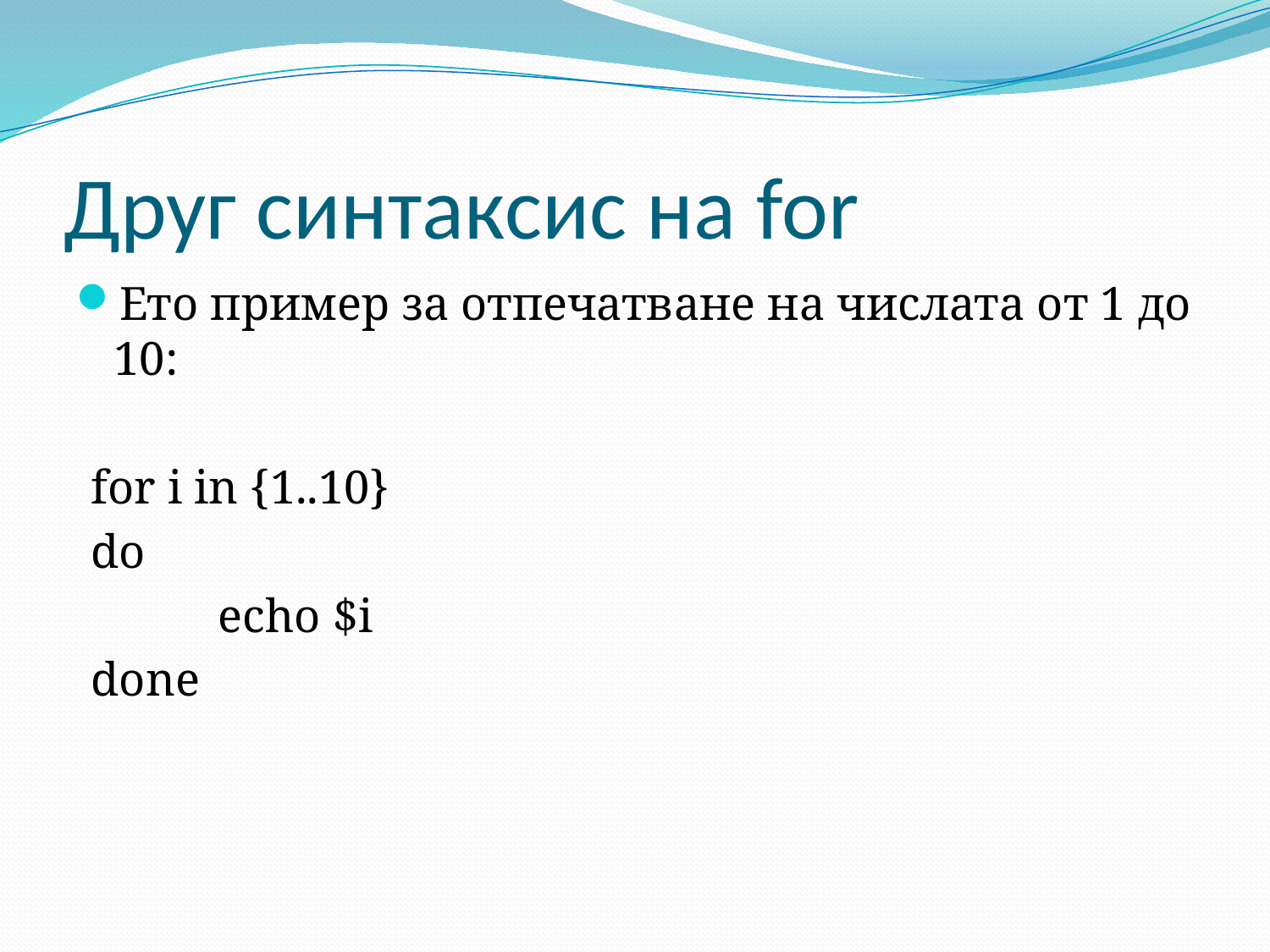

# Друг синтаксис на for
Ето пример за отпечатване на числата от 1 до 10:

for i in {1..10}
do
	echo $i
done